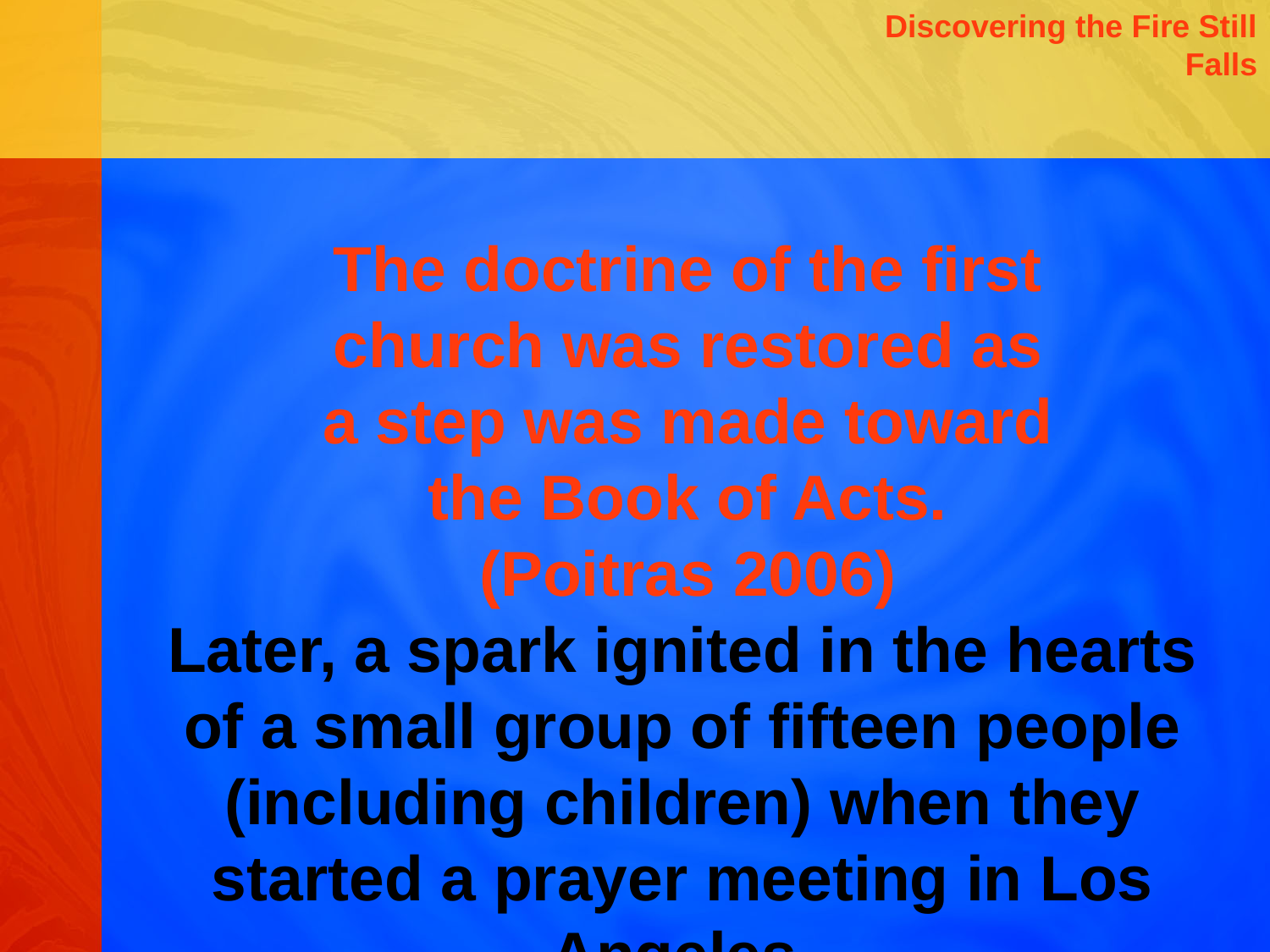

Discovering the Fire Still Falls
The doctrine of the first church was restored as a step was made toward the Book of Acts. (Poitras 2006)
Later, a spark ignited in the hearts of a small group of fifteen people (including children) when they started a prayer meeting in Los Angeles.